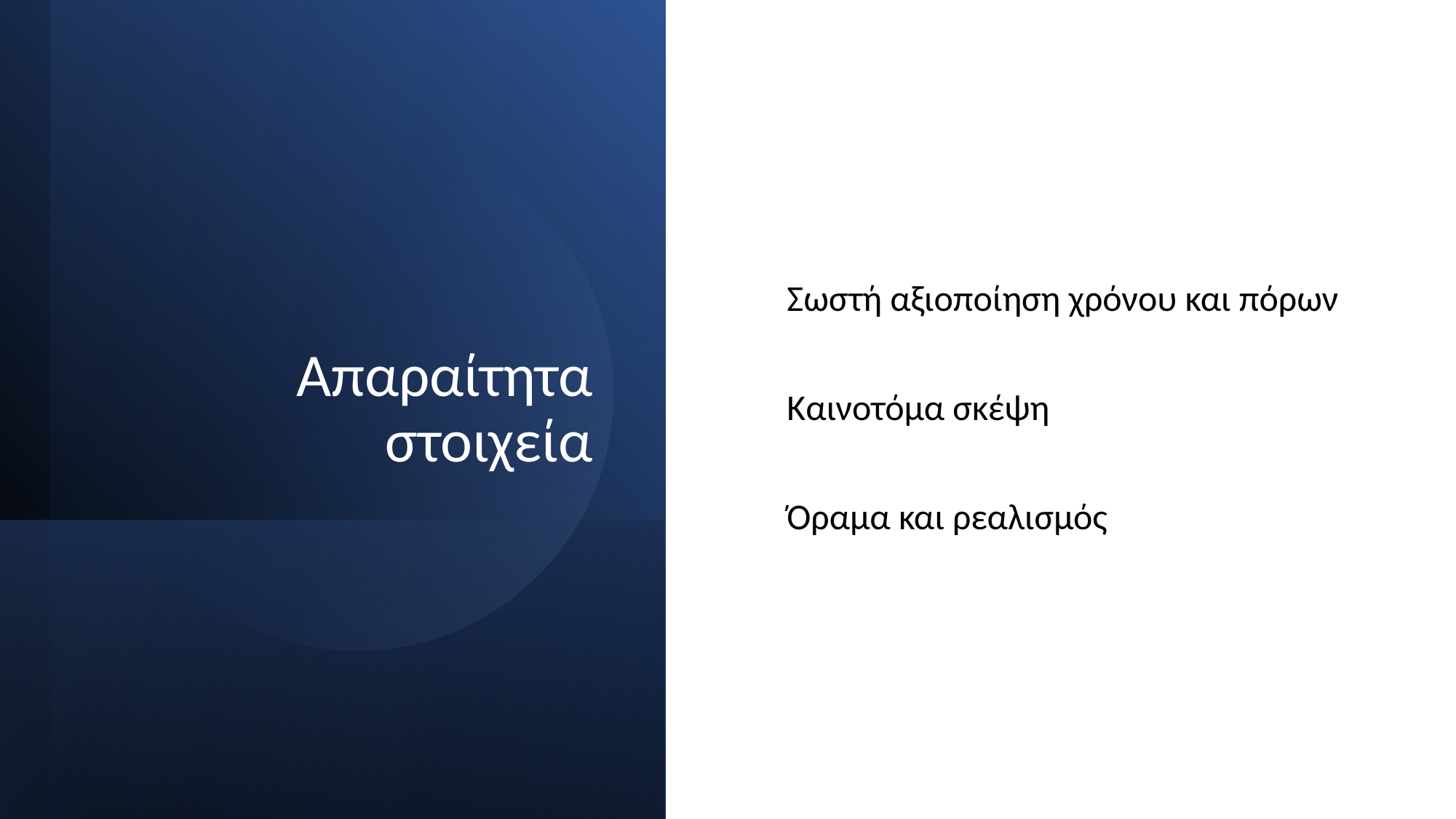

Σωστή αξιοποίηση χρόνου και πόρων

Καινοτόμα σκέψη

Όραμα και ρεαλισμός

Απαραίτητα στοιχεία